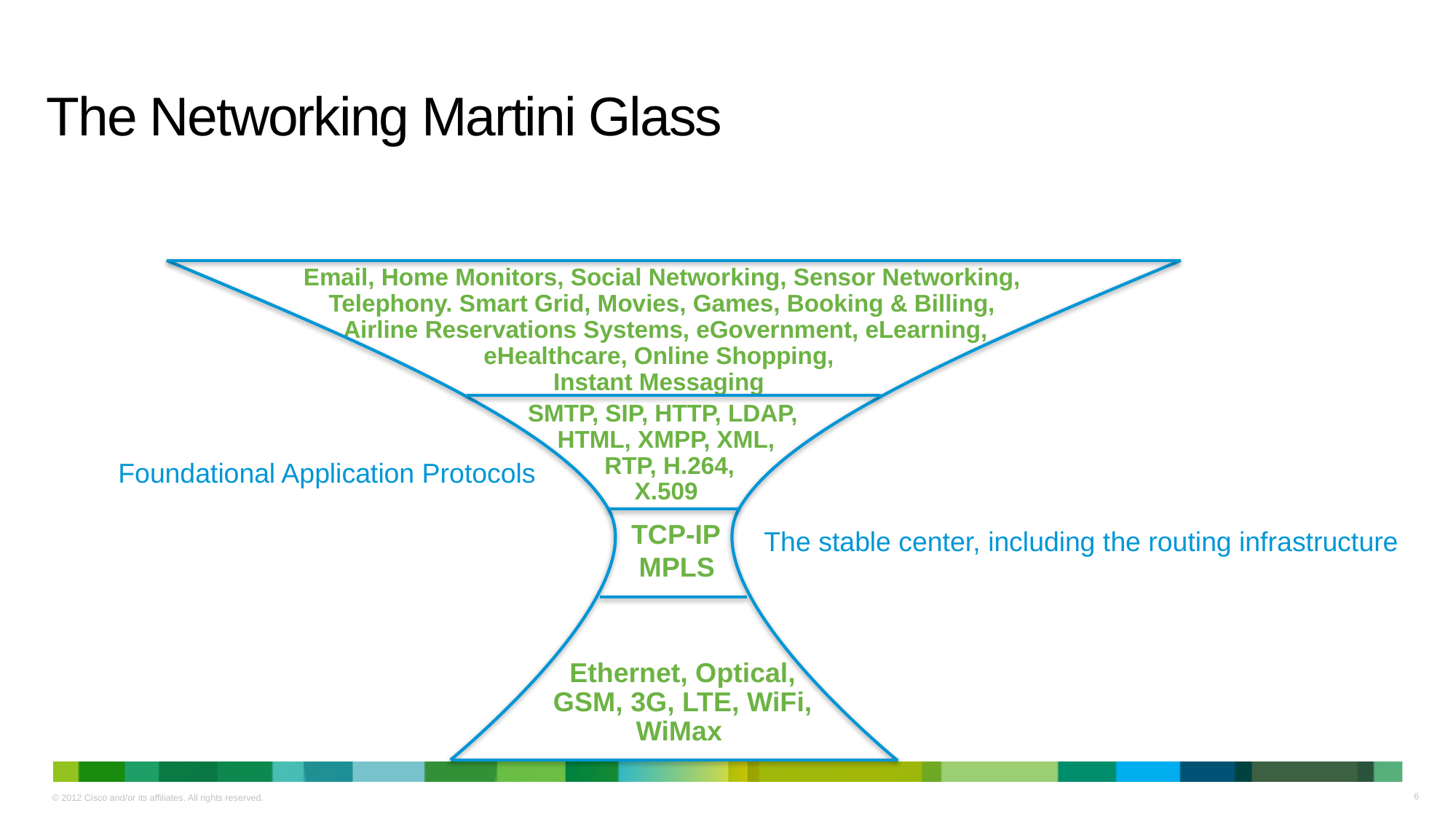

# The Networking Martini Glass

TCP-IP
 MPLS
Ethernet, Optical,
GSM, 3G, LTE, WiFi,
WiMax
SMTP, SIP, HTTP, LDAP,
HTML, XMPP, XML,
 RTP, H.264,
X.509
Email, Home Monitors, Social Networking, Sensor Networking, Telephony. Smart Grid, Movies, Games, Booking & Billing,
 Airline Reservations Systems, eGovernment, eLearning, eHealthcare, Online Shopping,
Instant Messaging
Foundational Application Protocols
The stable center, including the routing infrastructure